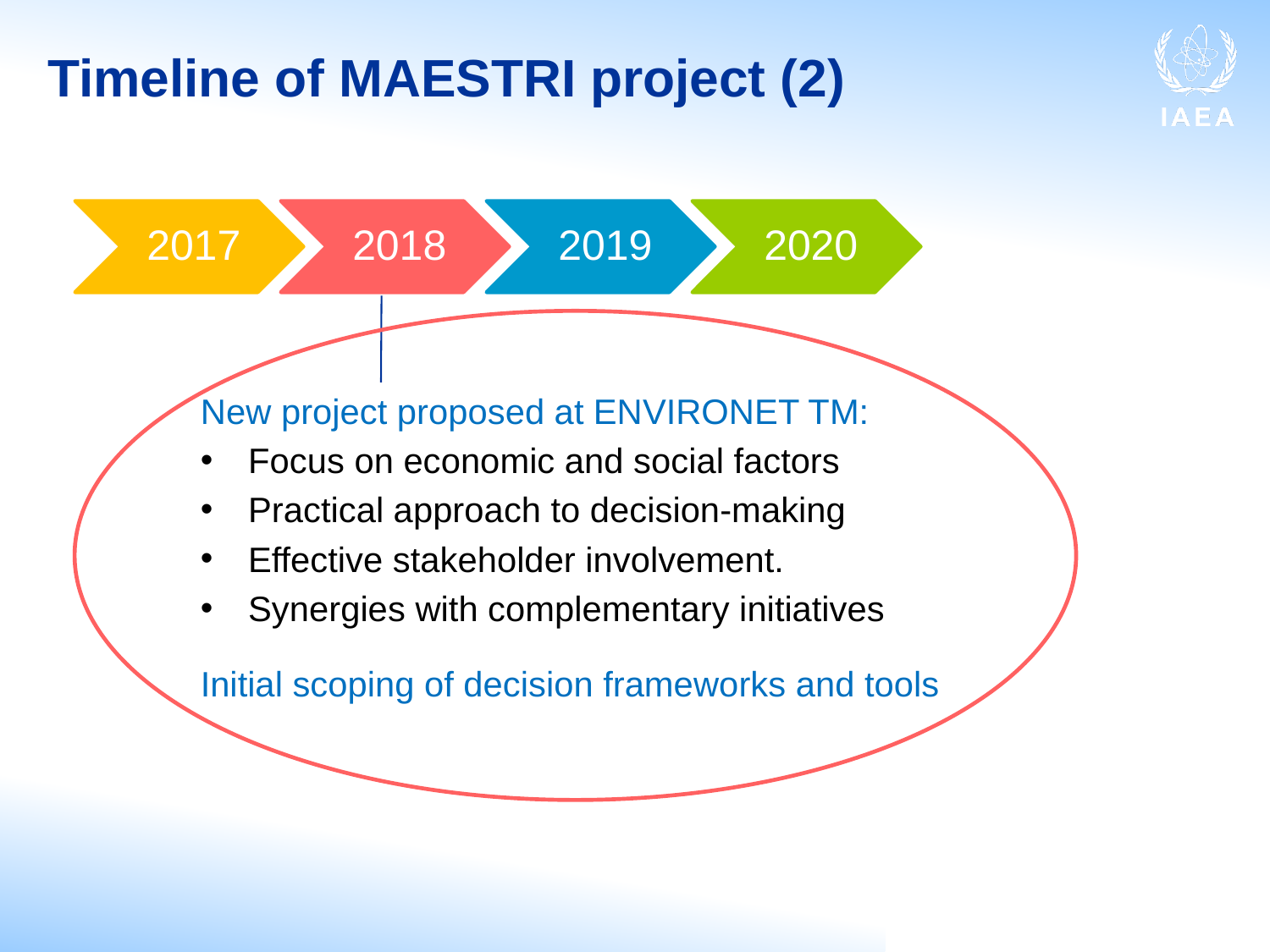

# Timeline of MAESTRI project (2)
2017
2018
2019
2020

New project proposed at ENVIRONET TM:
Focus on economic and social factors
Practical approach to decision-making
Effective stakeholder involvement.
Synergies with complementary initiatives

Initial scoping of decision frameworks and tools